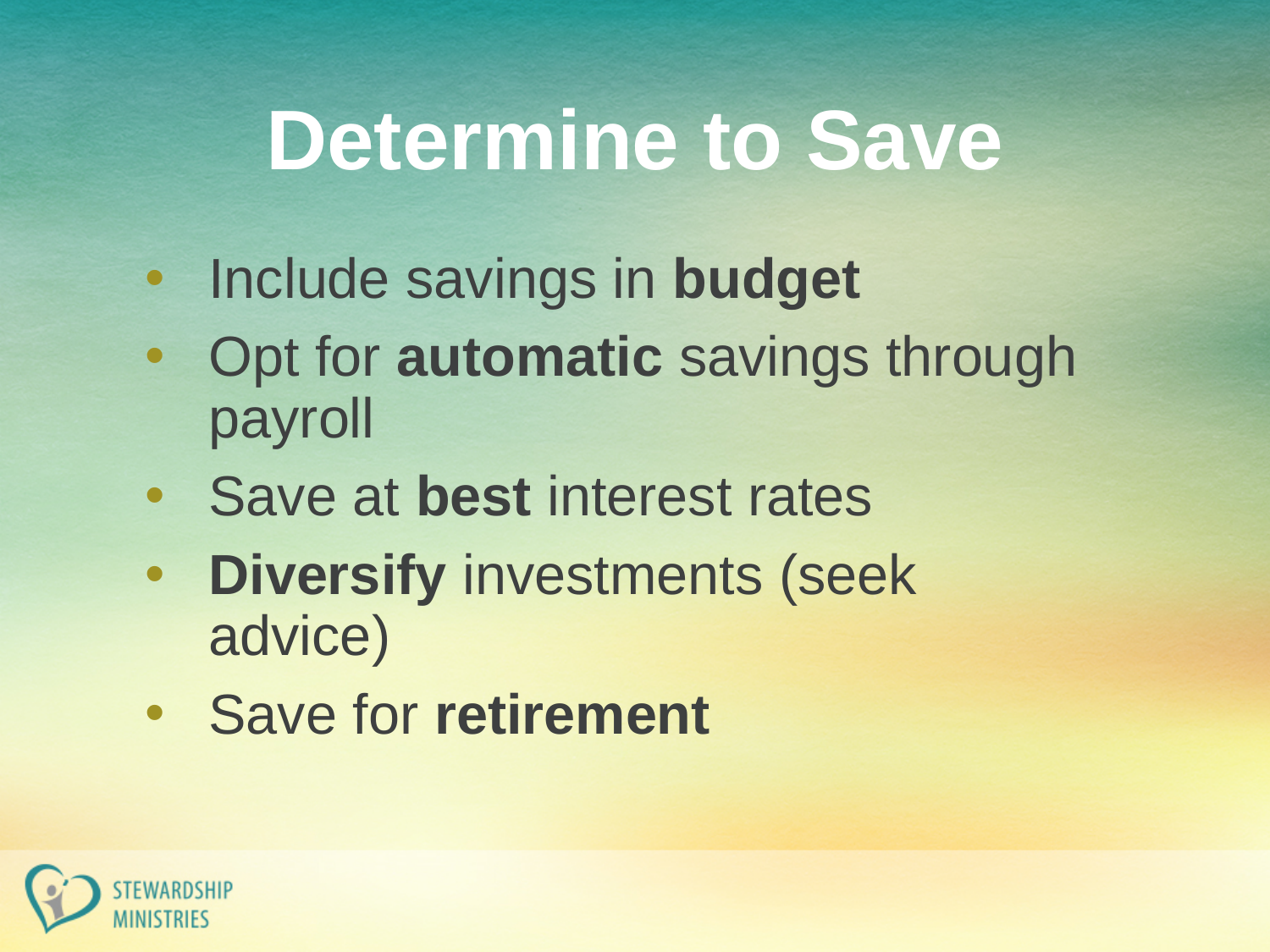

# Determine to Save
Include savings in budget
Opt for automatic savings through payroll
Save at best interest rates
Diversify investments (seek advice)
Save for retirement